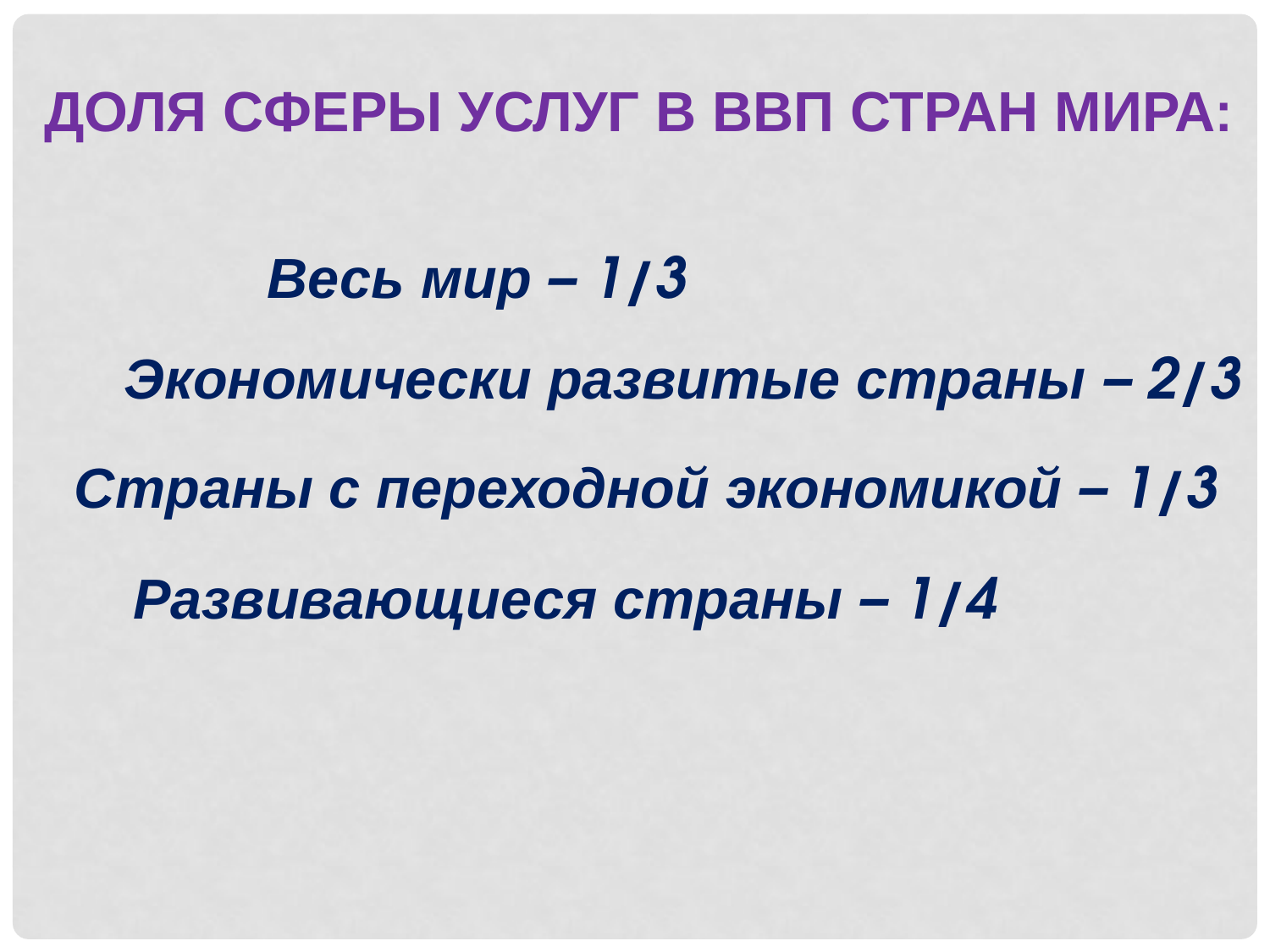

ДОЛЯ СФЕРЫ УСЛУГ В ВВП СТРАН МИРА:
Весь мир – 1/3
Экономически развитые страны – 2/3
Страны с переходной экономикой – 1/3
Развивающиеся страны – 1/4